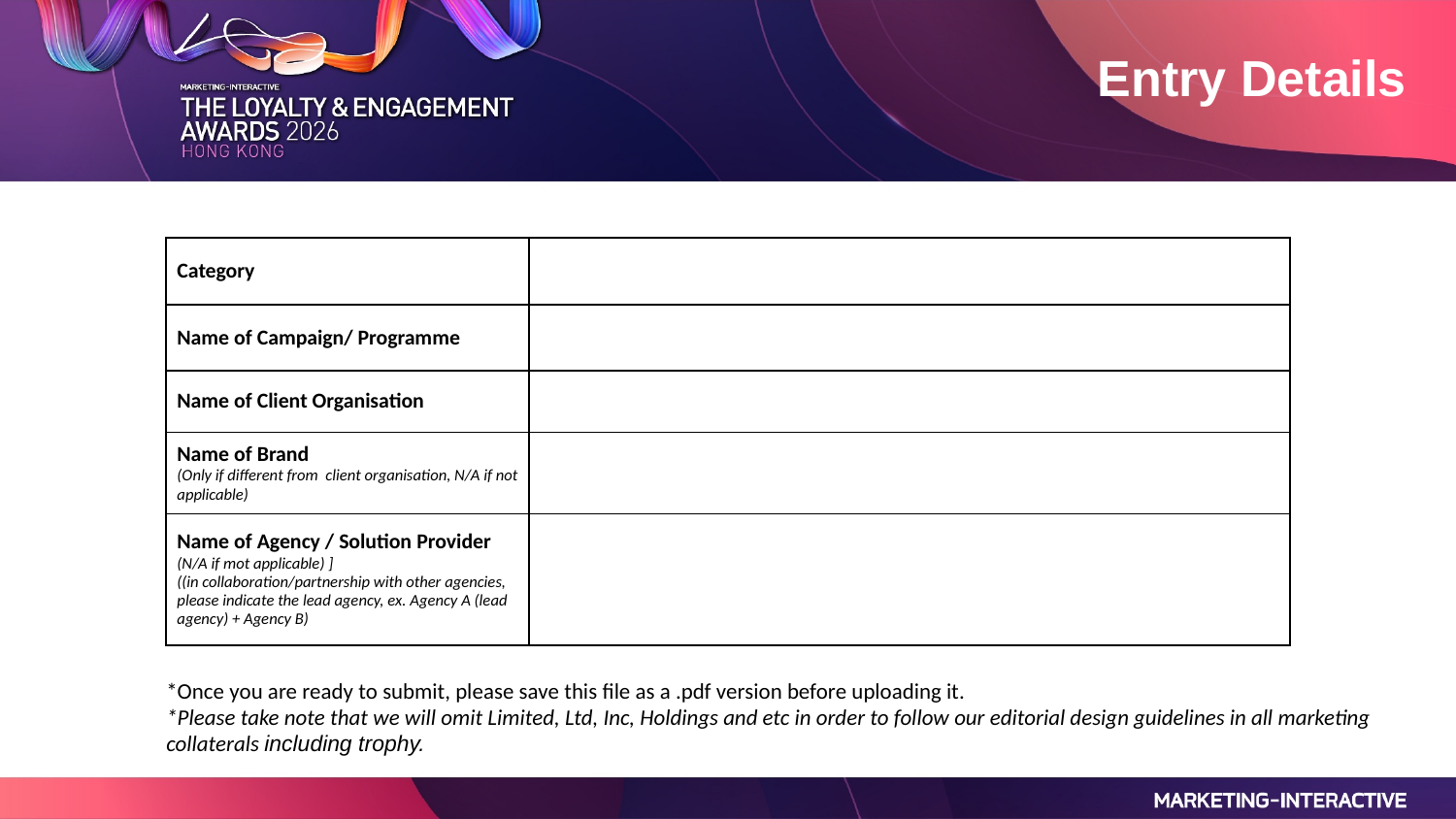

Entry Details
| Category |  |
| --- | --- |
| Name of Campaign/ Programme |  |
| Name of Client Organisation |  |
| Name of Brand (Only if different from client organisation, N/A if not applicable) |  |
| Name of Agency / Solution Provider (N/A if mot applicable) ] ((in collaboration/partnership with other agencies, please indicate the lead agency, ex. Agency A (lead agency) + Agency B) |  |
*Once you are ready to submit, please save this file as a .pdf version before uploading it.
*Please take note that we will omit Limited, Ltd, Inc, Holdings and etc in order to follow our editorial design guidelines in all marketing collaterals including trophy.